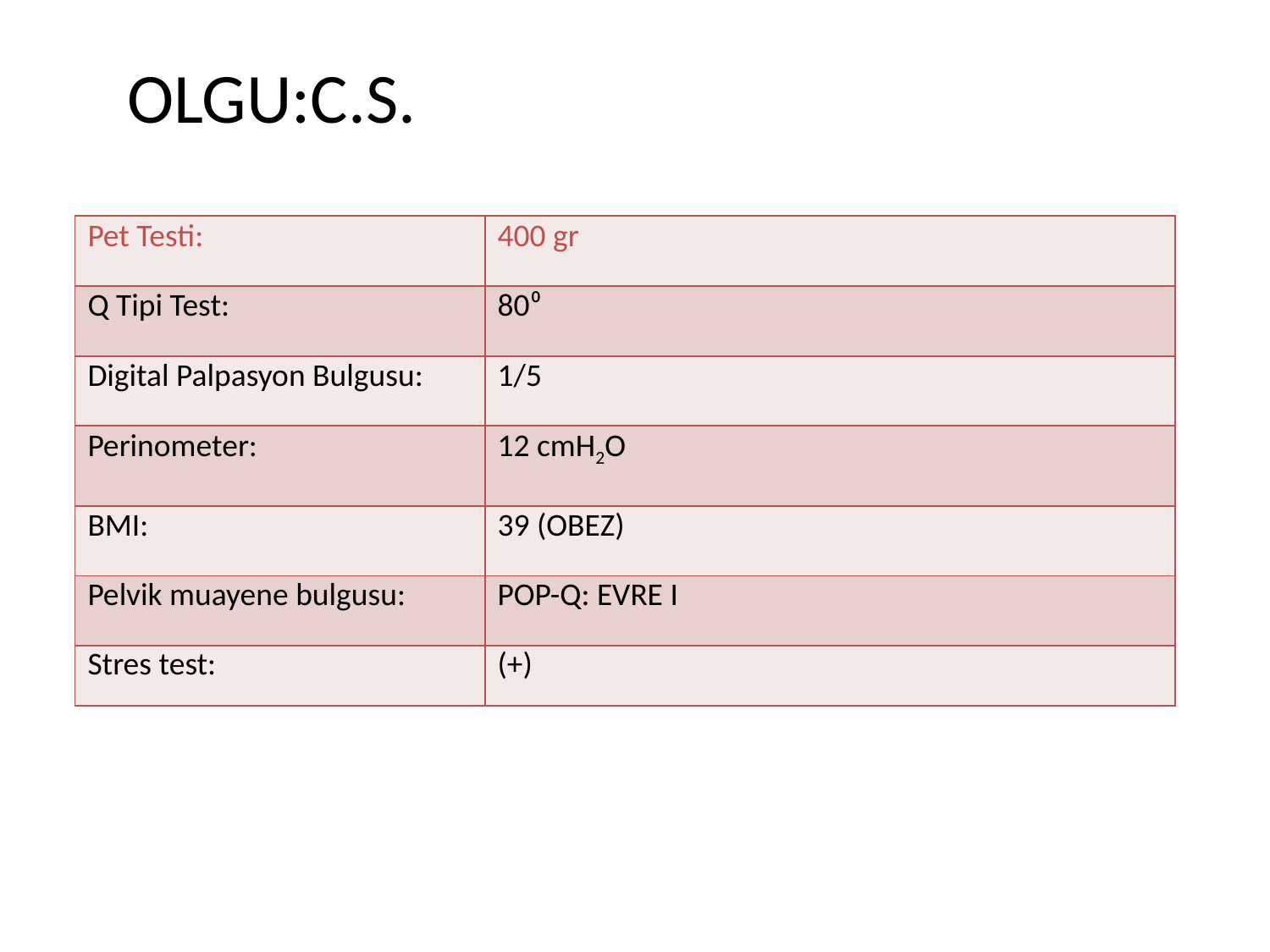

OLGU:C.S.
| Pet Testi: | 400 gr |
| --- | --- |
| Q Tipi Test: | 80⁰ |
| Digital Palpasyon Bulgusu: | 1/5 |
| Perinometer: | 12 cmH2O |
| BMI: | 39 (OBEZ) |
| Pelvik muayene bulgusu: | POP-Q: EVRE I |
| Stres test: | (+) |